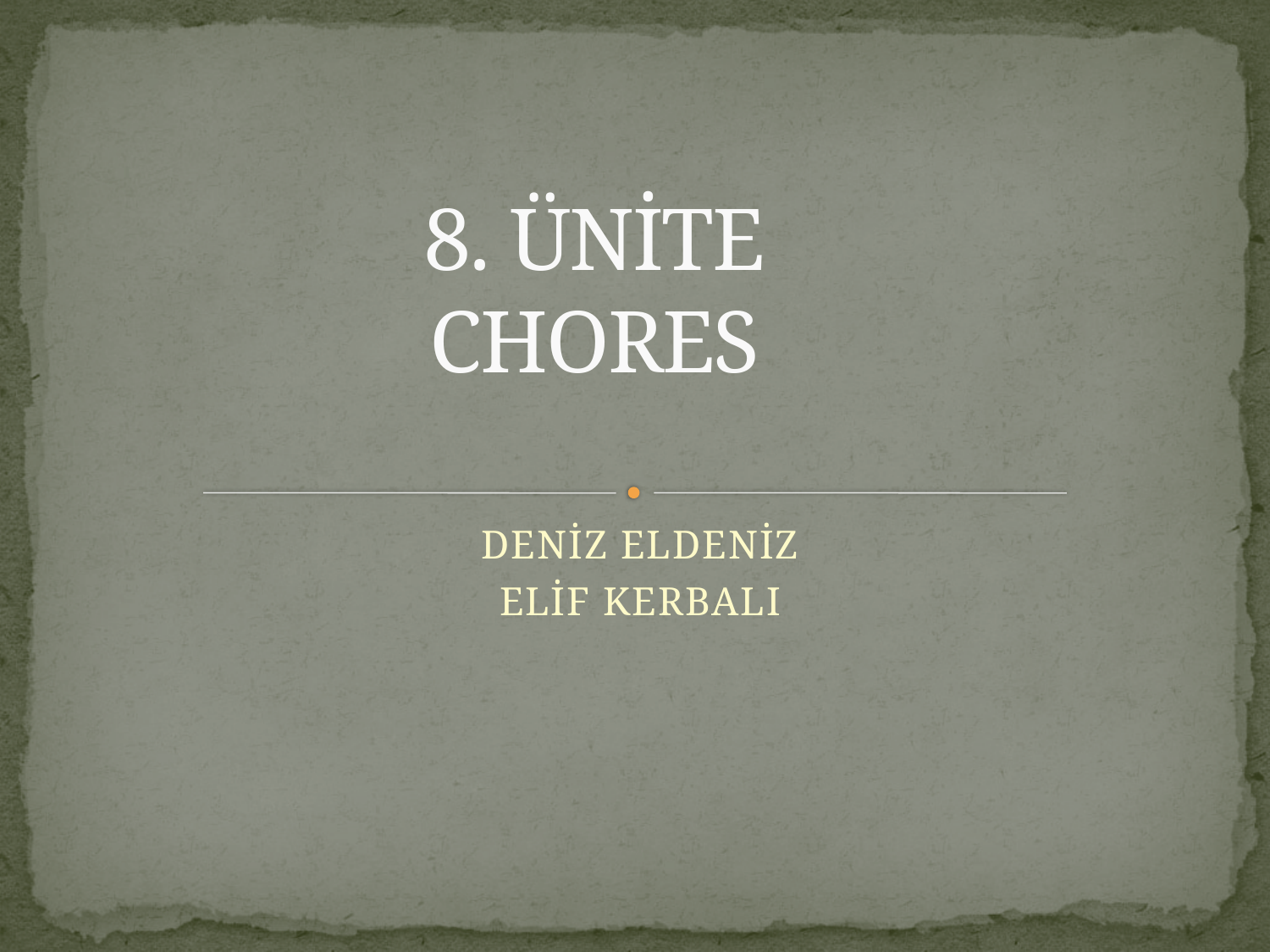

# 8. ÜNİTE CHORES
DENİZ ELDENİZ
ELİF KERBALI